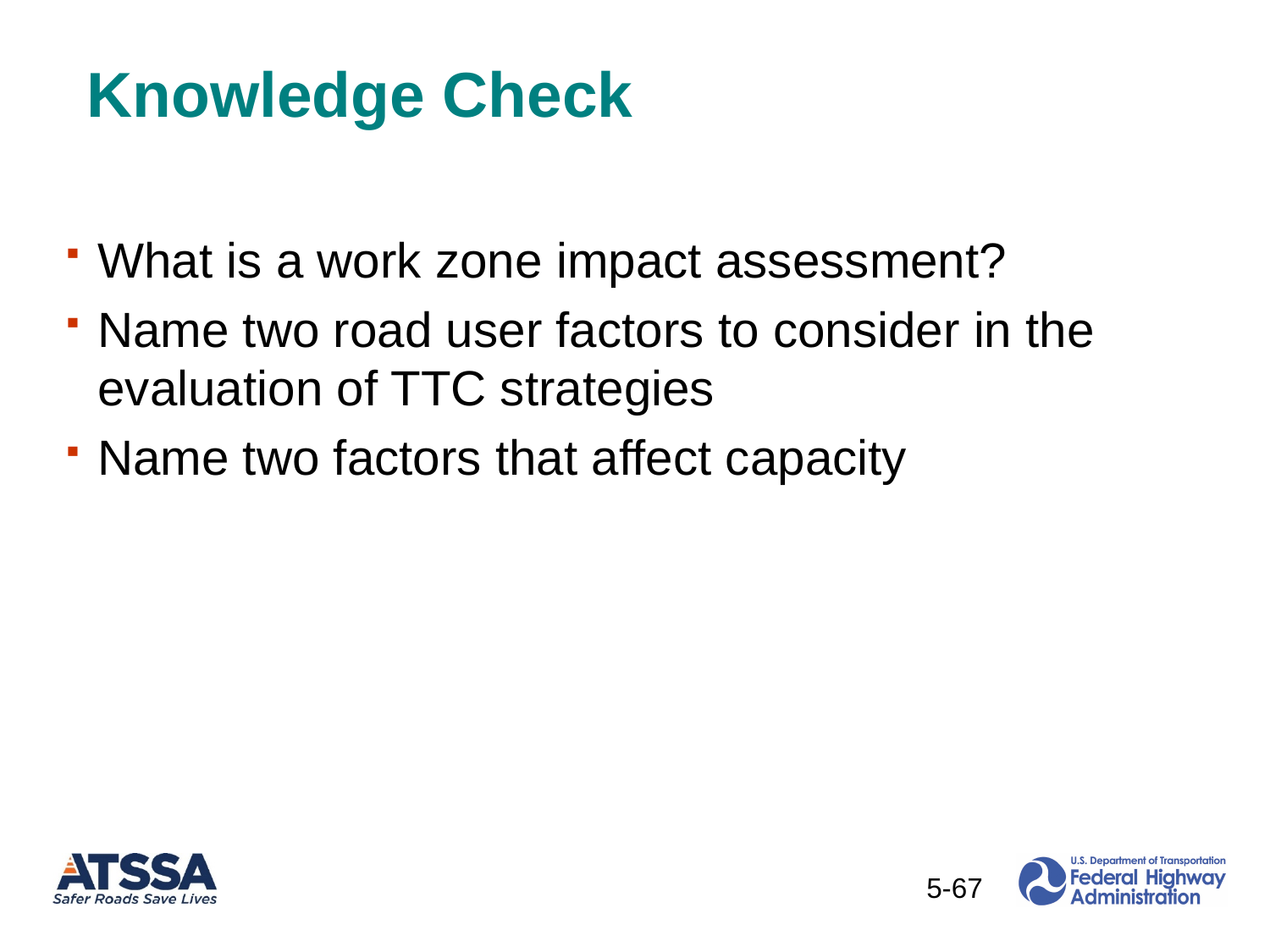

# Knowledge Check
What is a work zone impact assessment?
Name two road user factors to consider in the evaluation of TTC strategies
Name two factors that affect capacity